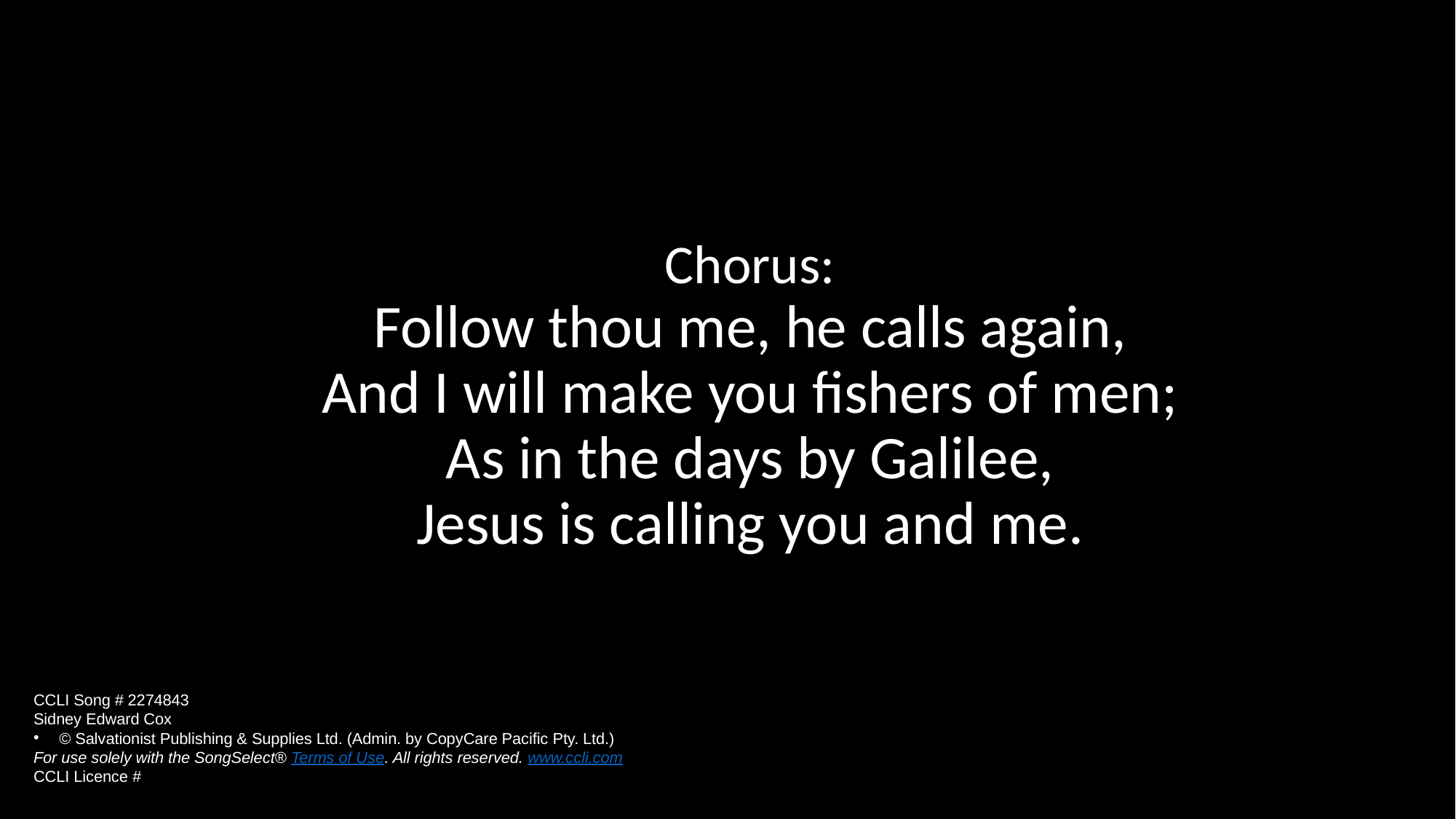

Chorus:
Follow thou me, he calls again,
And I will make you fishers of men;
As in the days by Galilee,
Jesus is calling you and me.
CCLI Song # 2274843
Sidney Edward Cox
© Salvationist Publishing & Supplies Ltd. (Admin. by CopyCare Pacific Pty. Ltd.)
For use solely with the SongSelect® Terms of Use. All rights reserved. www.ccli.com
CCLI Licence #